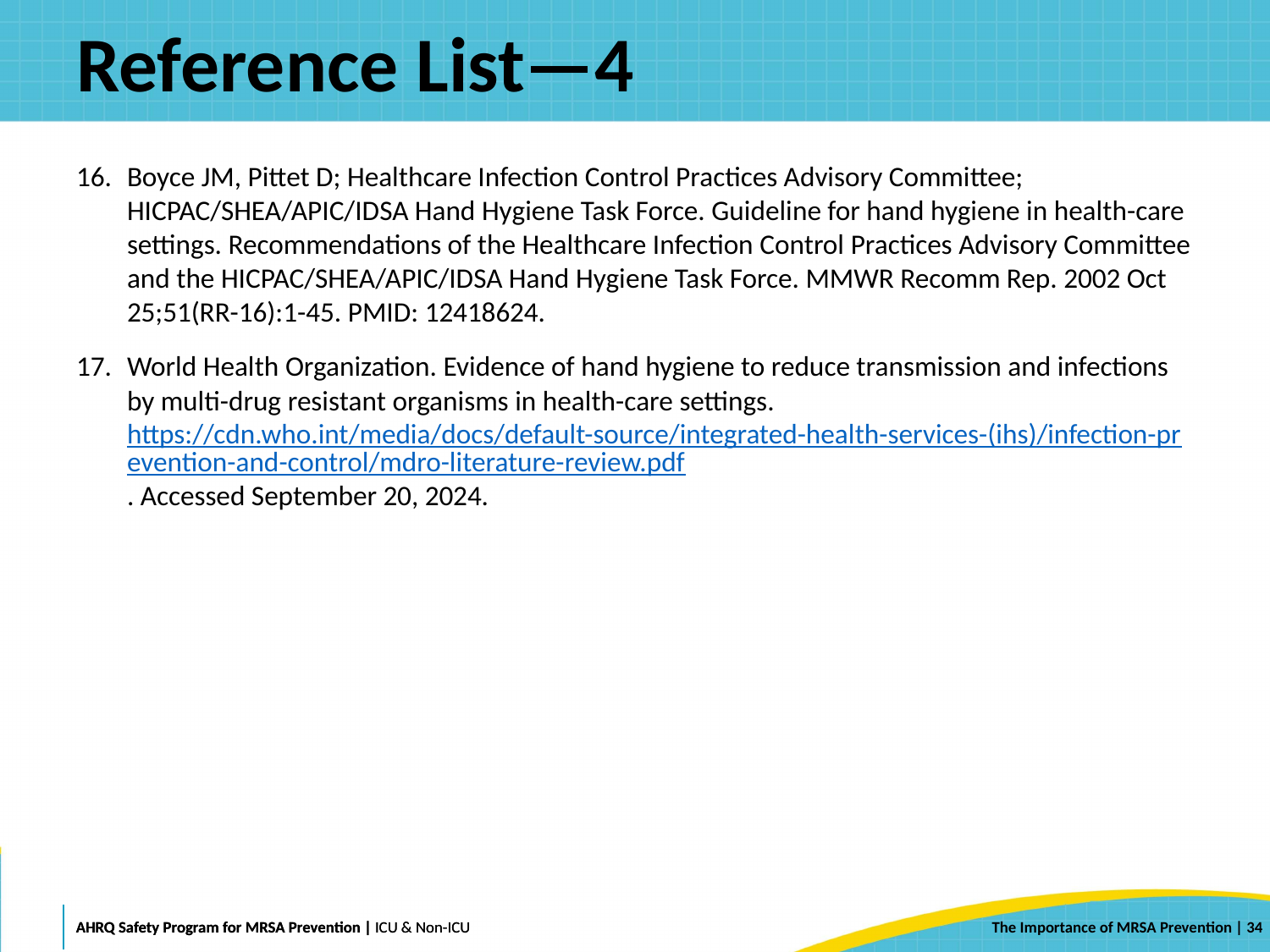

# Reference List—4
Boyce JM, Pittet D; Healthcare Infection Control Practices Advisory Committee; HICPAC/SHEA/APIC/IDSA Hand Hygiene Task Force. Guideline for hand hygiene in health-care settings. Recommendations of the Healthcare Infection Control Practices Advisory Committee and the HICPAC/SHEA/APIC/IDSA Hand Hygiene Task Force. MMWR Recomm Rep. 2002 Oct 25;51(RR-16):1-45. PMID: 12418624.
World Health Organization. Evidence of hand hygiene to reduce transmission and infections by multi-drug resistant organisms in health-care settings. https://cdn.who.int/media/docs/default-source/integrated-health-services-(ihs)/infection-prevention-and-control/mdro-literature-review.pdf. Accessed September 20, 2024.
 | 34